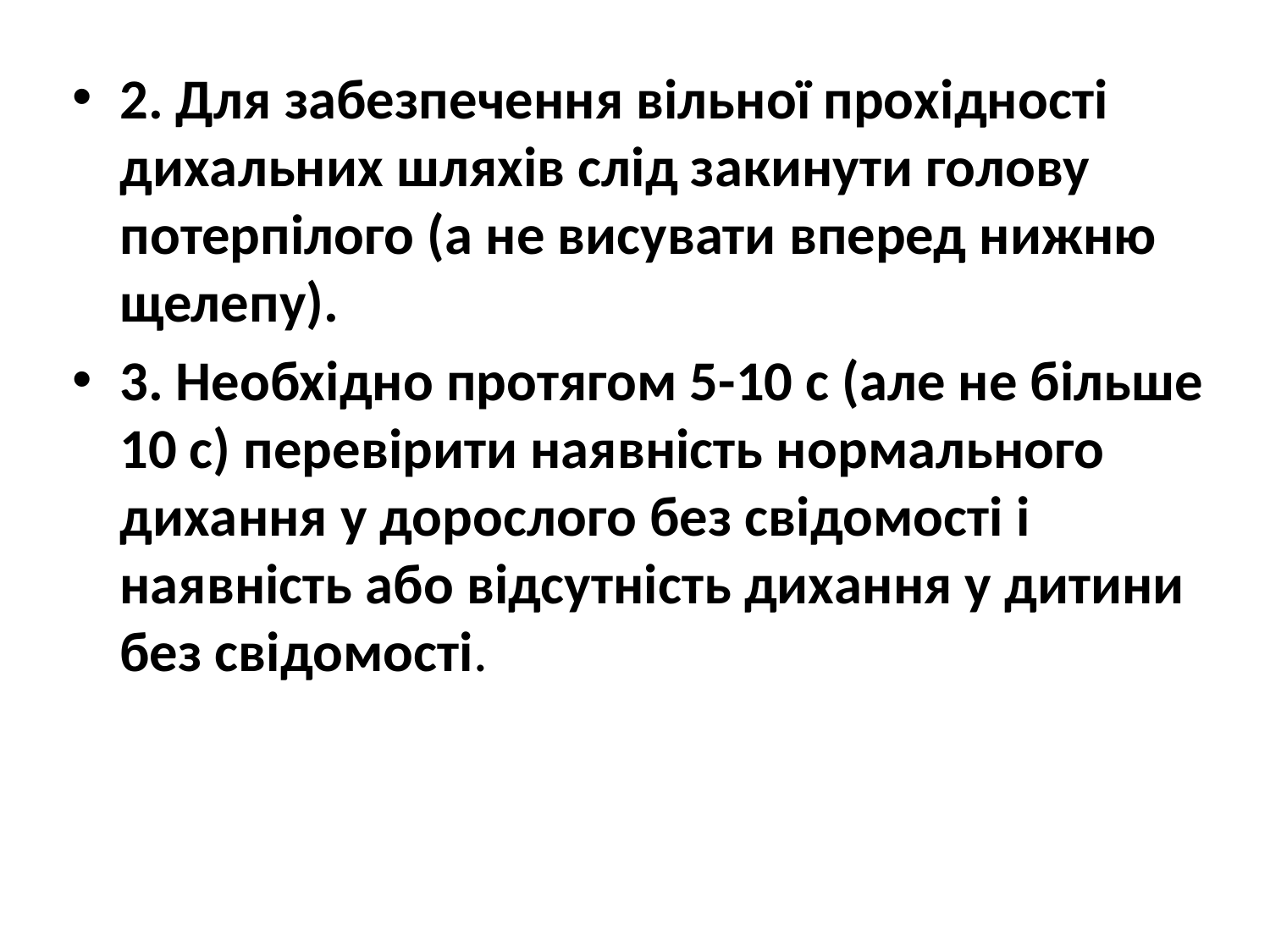

2. Для забезпечення вільної прохідності дихальних шляхів слід закинути голову потерпілого (а не висувати вперед нижню щелепу).
3. Необхідно протягом 5-10 с (але не більше 10 с) перевірити наявність нормального дихання у дорослого без свідомості і наявність або відсутність дихання у дитини без свідомості.